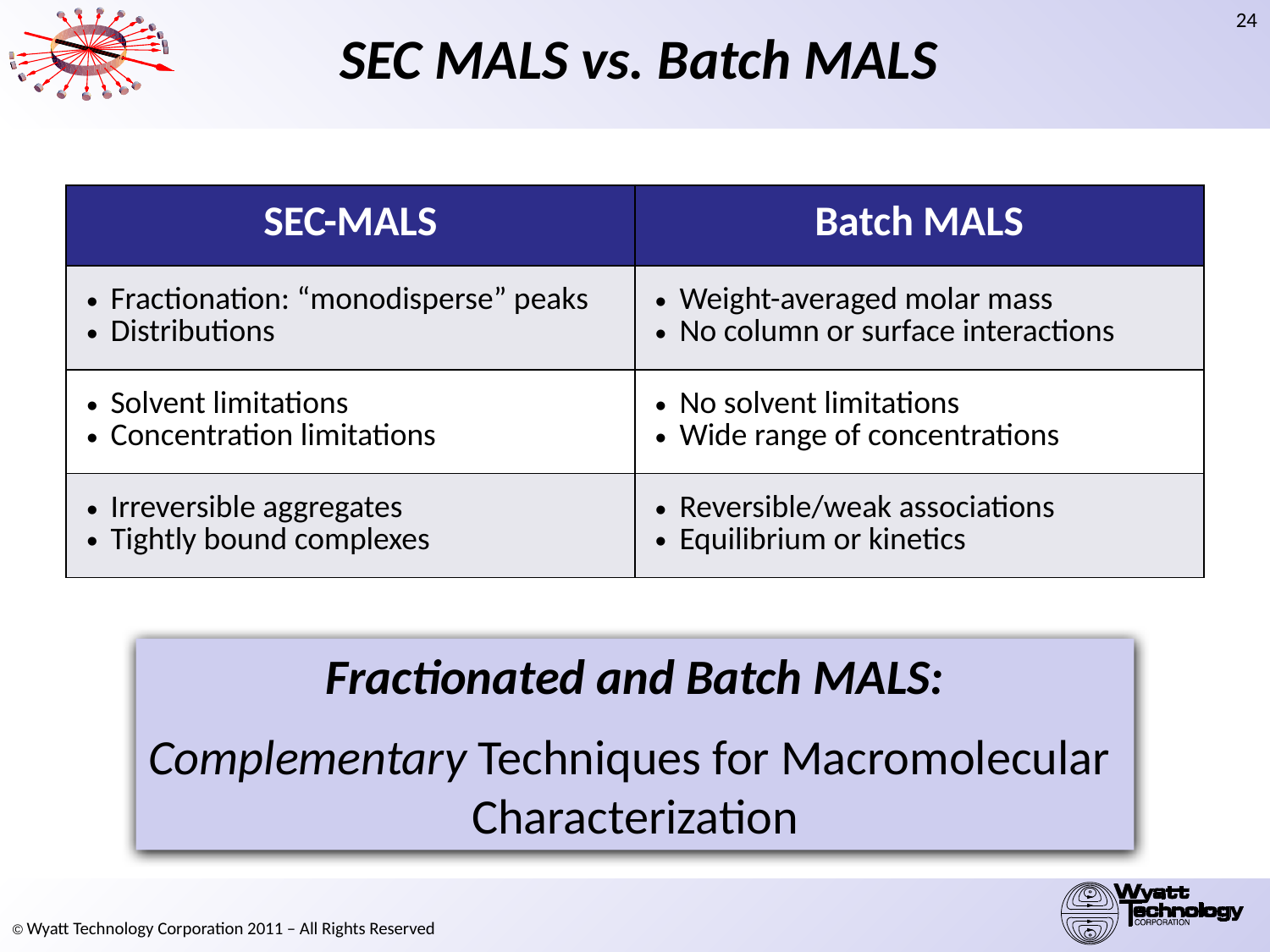

# SEC MALS vs. Batch MALS
| SEC-MALS | Batch MALS |
| --- | --- |
| Fractionation: “monodisperse” peaks Distributions | Weight-averaged molar mass No column or surface interactions |
| Solvent limitations Concentration limitations | No solvent limitations Wide range of concentrations |
| Irreversible aggregates Tightly bound complexes | Reversible/weak associations Equilibrium or kinetics |
Fractionated and Batch MALS:
Complementary Techniques for Macromolecular
Characterization